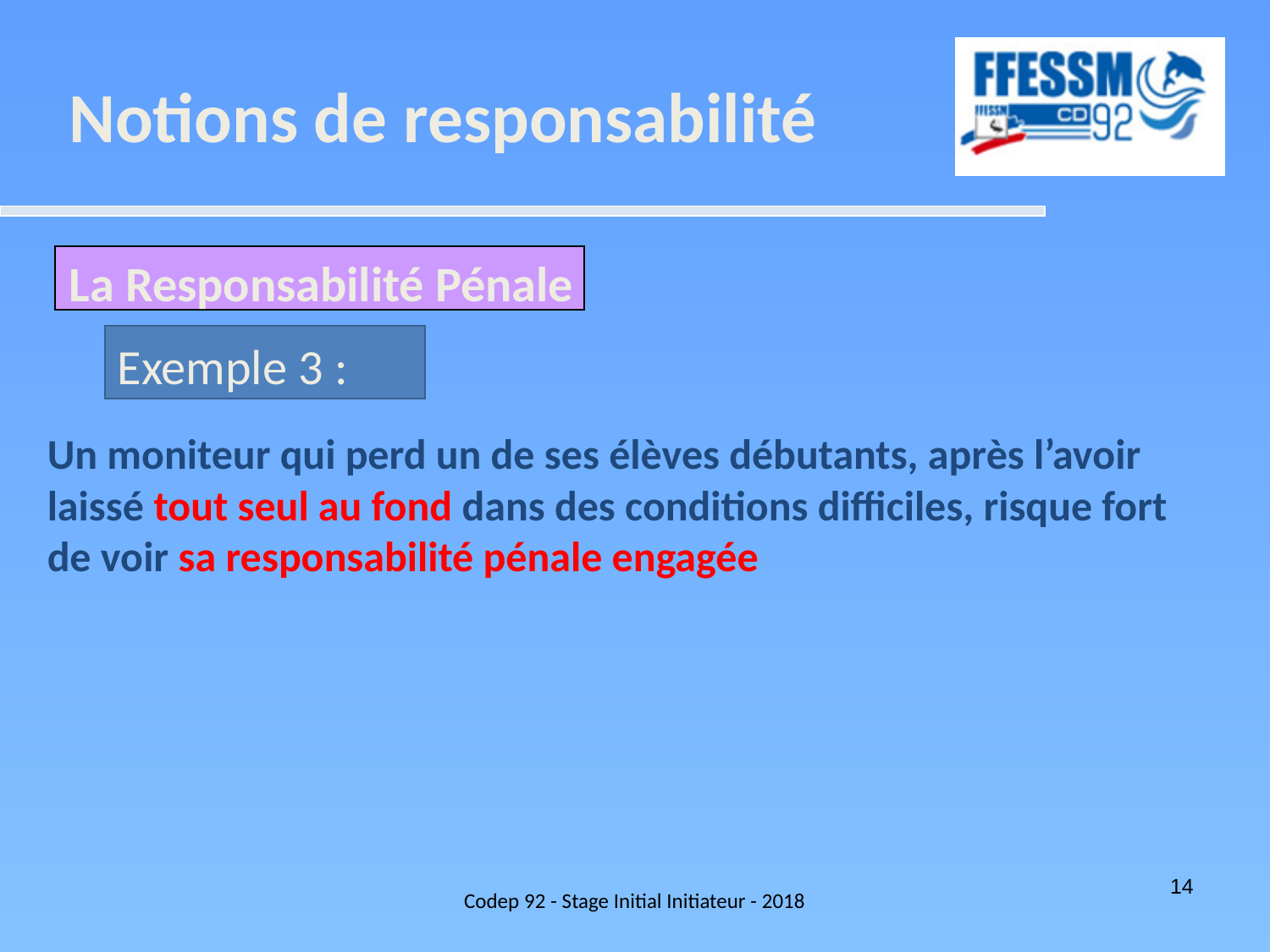

Notions de responsabilité

La Responsabilité Pénale

Exemple 3 :
Un moniteur qui perd un de ses élèves débutants, après l’avoir laissé tout seul au fond dans des conditions difficiles, risque fort de voir sa responsabilité pénale engagée
Codep 92 - Stage Initial Initiateur - 2018
14